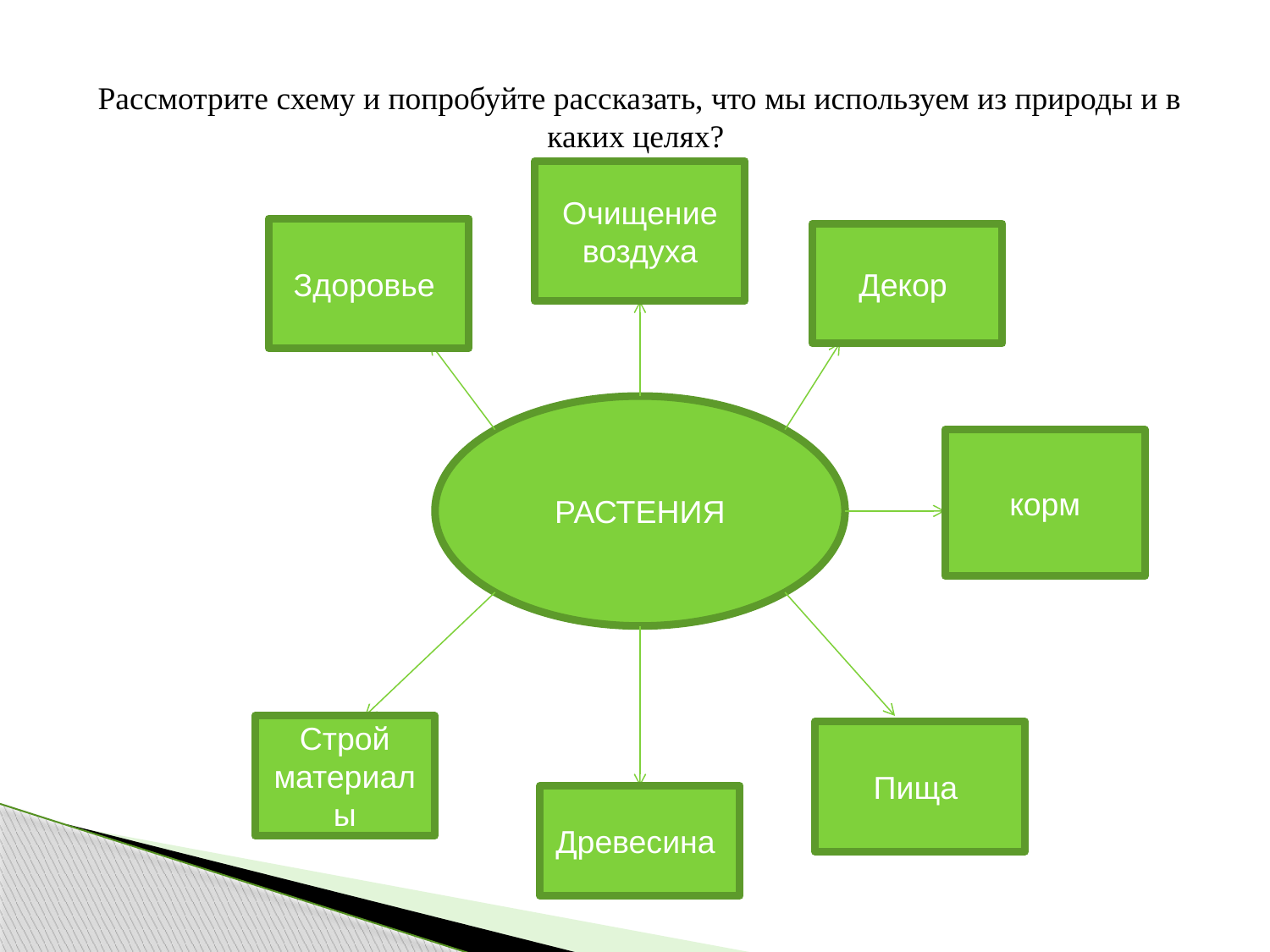

Рассмотрите схему и попробуйте рассказать, что мы используем из природы и в каких целях?
Очищение воздуха
Здоровье
Декор
РАСТЕНИЯ
корм
Строй материалы
Пища
Древесина